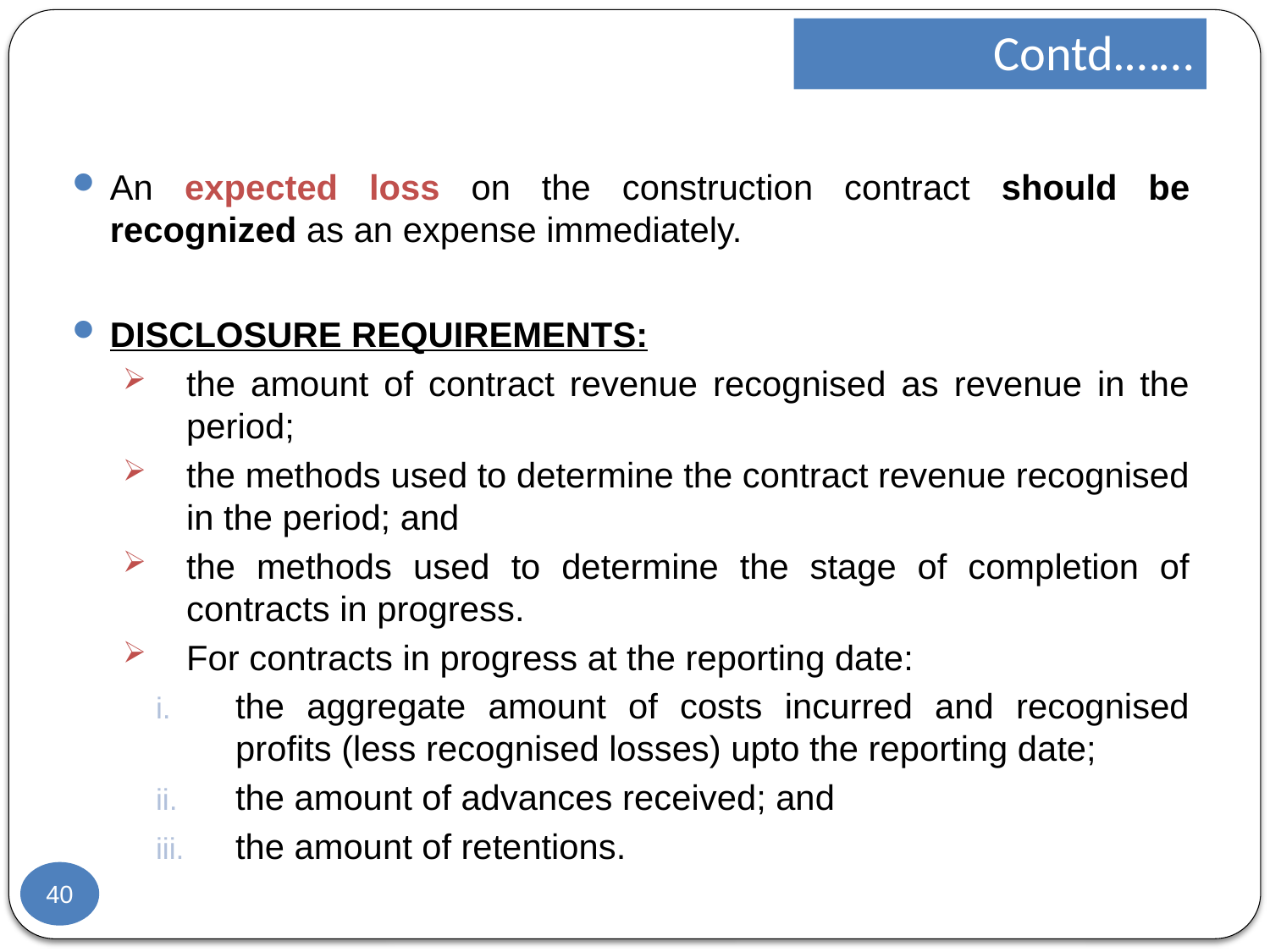

Contd.……
An expected loss on the construction contract should be recognized as an expense immediately.

DISCLOSURE REQUIREMENTS:
the amount of contract revenue recognised as revenue in the period;
the methods used to determine the contract revenue recognised in the period; and
the methods used to determine the stage of completion of contracts in progress.
For contracts in progress at the reporting date:
the aggregate amount of costs incurred and recognised profits (less recognised losses) upto the reporting date;
the amount of advances received; and
the amount of retentions.
40